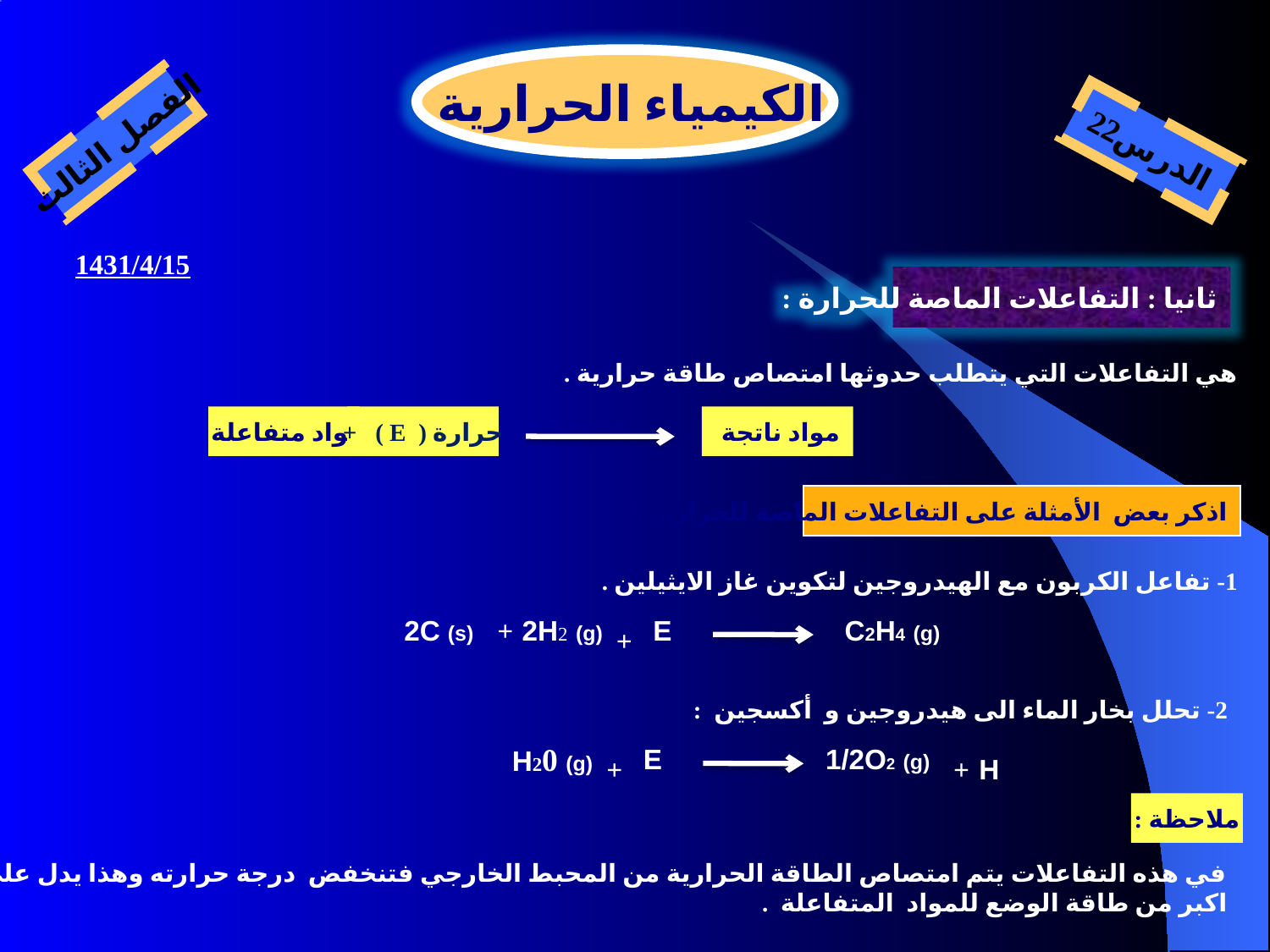

الكيمياء الحرارية
الفصل الثالث
الدرس22
1431/4/15
ثانيا : التفاعلات الماصة للحرارة :
هي التفاعلات التي يتطلب حدوثها امتصاص طاقة حرارية .
مواد متفاعلة
حرارة (  E )   +
مواد ناتجة
اذكر بعض  الأمثلة على التفاعلات الماصة للحرارة  ؟
1- تفاعل الكربون مع الهيدروجين لتكوين غاز الايثيلين .
2C (s)
+
2H2 (g)
E
C2H4 (g)
+
2- تحلل بخار الماء الى هيدروجين و  أكسجين  :
H20 (g)
E
1/2O2 (g)
H
+
+
ملاحظة :
في هذه التفاعلات يتم امتصاص الطاقة الحرارية من المحبط الخارجي فتنخفض  درجة حرارته وهذا يدل على أن  طاقة الوضع للمواد الناتجة من التفاعل
اكبر من طاقة الوضع للمواد  المتفاعلة  .